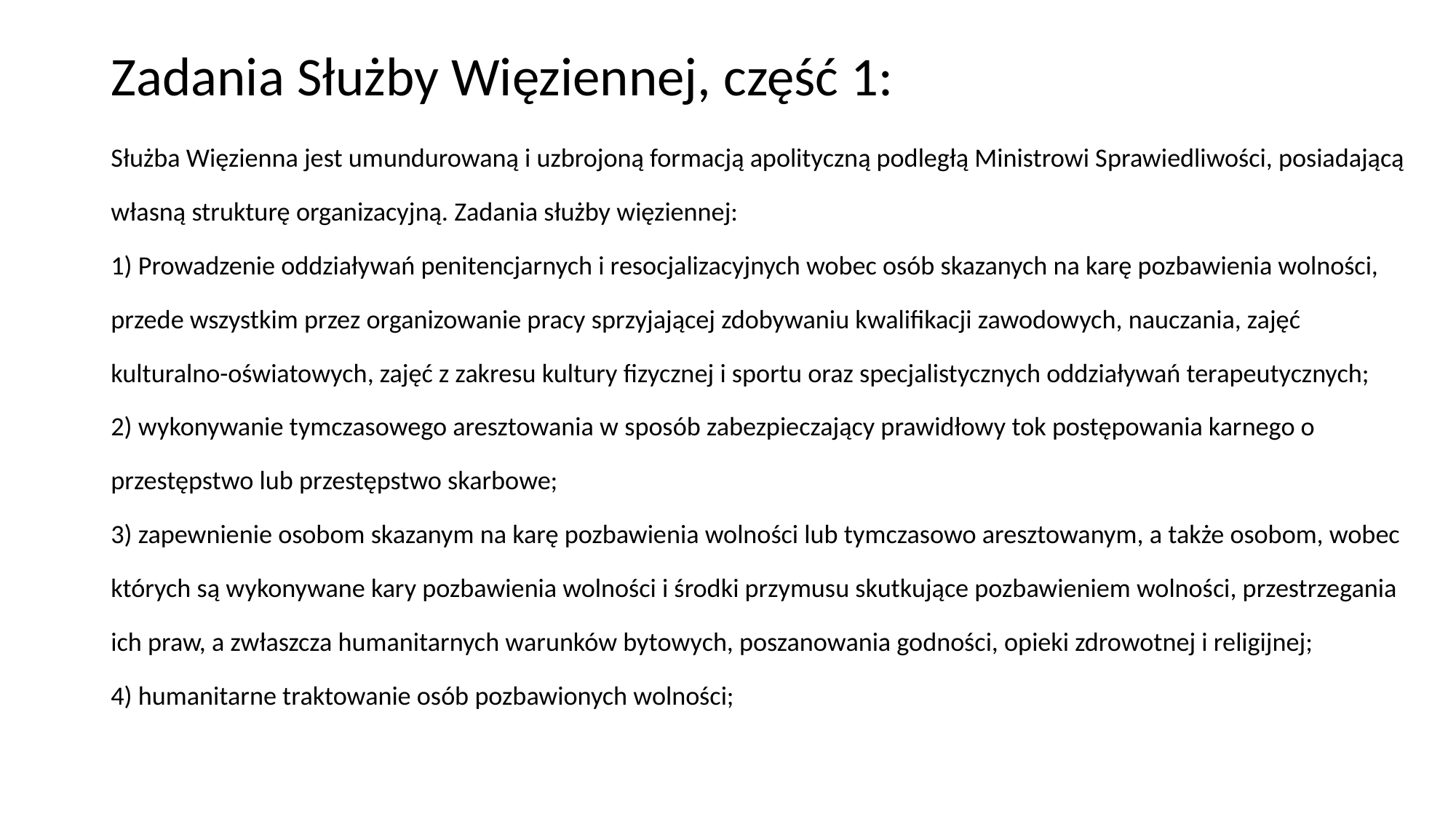

# Zadania Służby Więziennej, część 1:
Służba Więzienna jest umundurowaną i uzbrojoną formacją apolityczną podległą Ministrowi Sprawiedliwości, posiadającą własną strukturę organizacyjną. Zadania służby więziennej:
1) Prowadzenie oddziaływań penitencjarnych i resocjalizacyjnych wobec osób skazanych na karę pozbawienia wolności, przede wszystkim przez organizowanie pracy sprzyjającej zdobywaniu kwalifikacji zawodowych, nauczania, zajęć kulturalno-oświatowych, zajęć z zakresu kultury fizycznej i sportu oraz specjalistycznych oddziaływań terapeutycznych;
2) wykonywanie tymczasowego aresztowania w sposób zabezpieczający prawidłowy tok postępowania karnego o przestępstwo lub przestępstwo skarbowe;
3) zapewnienie osobom skazanym na karę pozbawienia wolności lub tymczasowo aresztowanym, a także osobom, wobec których są wykonywane kary pozbawienia wolności i środki przymusu skutkujące pozbawieniem wolności, przestrzegania ich praw, a zwłaszcza humanitarnych warunków bytowych, poszanowania godności, opieki zdrowotnej i religijnej;
4) humanitarne traktowanie osób pozbawionych wolności;